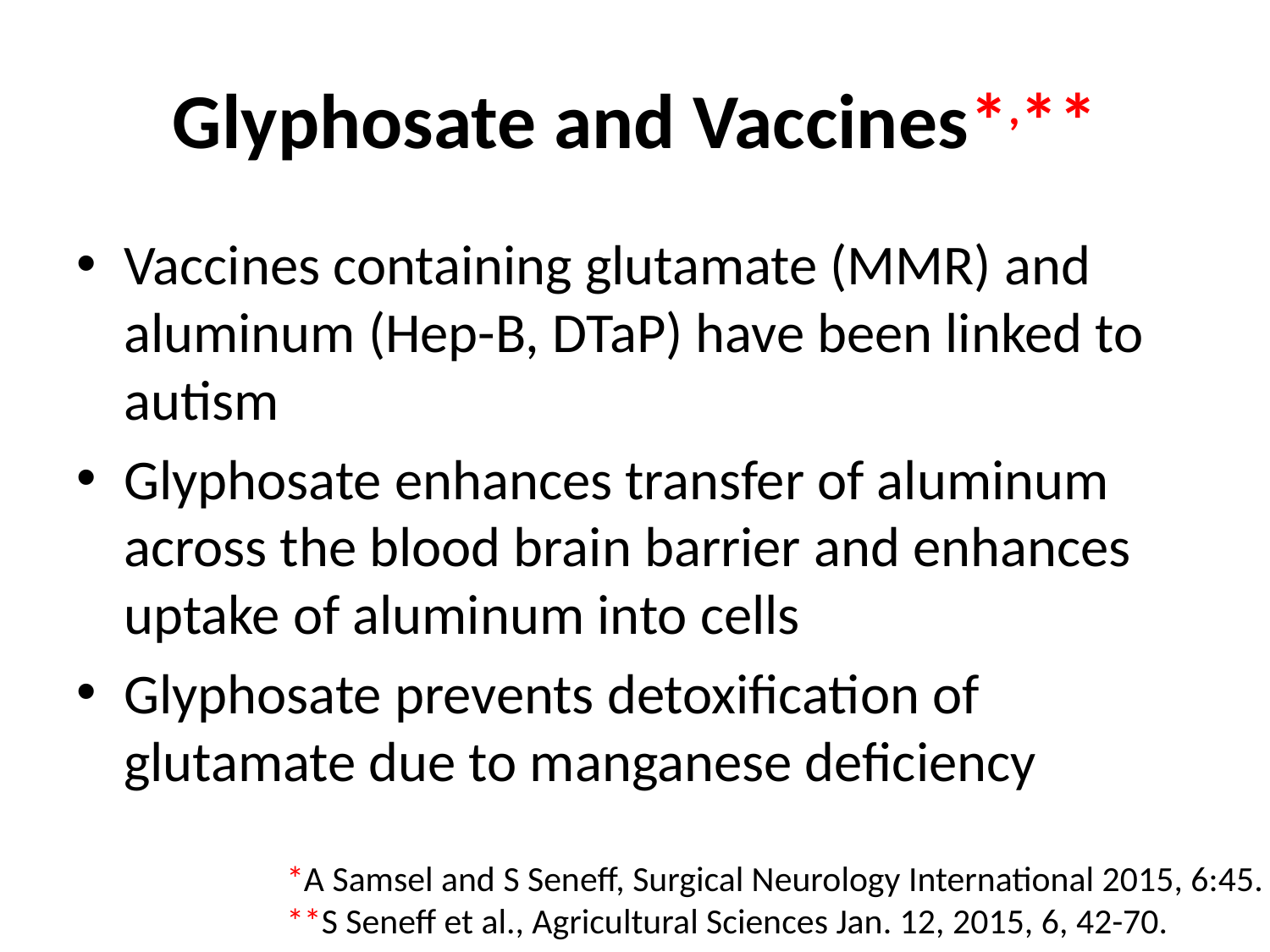

# Glyphosate and Vaccines*,**
Vaccines containing glutamate (MMR) and aluminum (Hep-B, DTaP) have been linked to autism
Glyphosate enhances transfer of aluminum across the blood brain barrier and enhances uptake of aluminum into cells
Glyphosate prevents detoxification of glutamate due to manganese deficiency
*A Samsel and S Seneff, Surgical Neurology International 2015, 6:45.
**S Seneff et al., Agricultural Sciences Jan. 12, 2015, 6, 42-70.